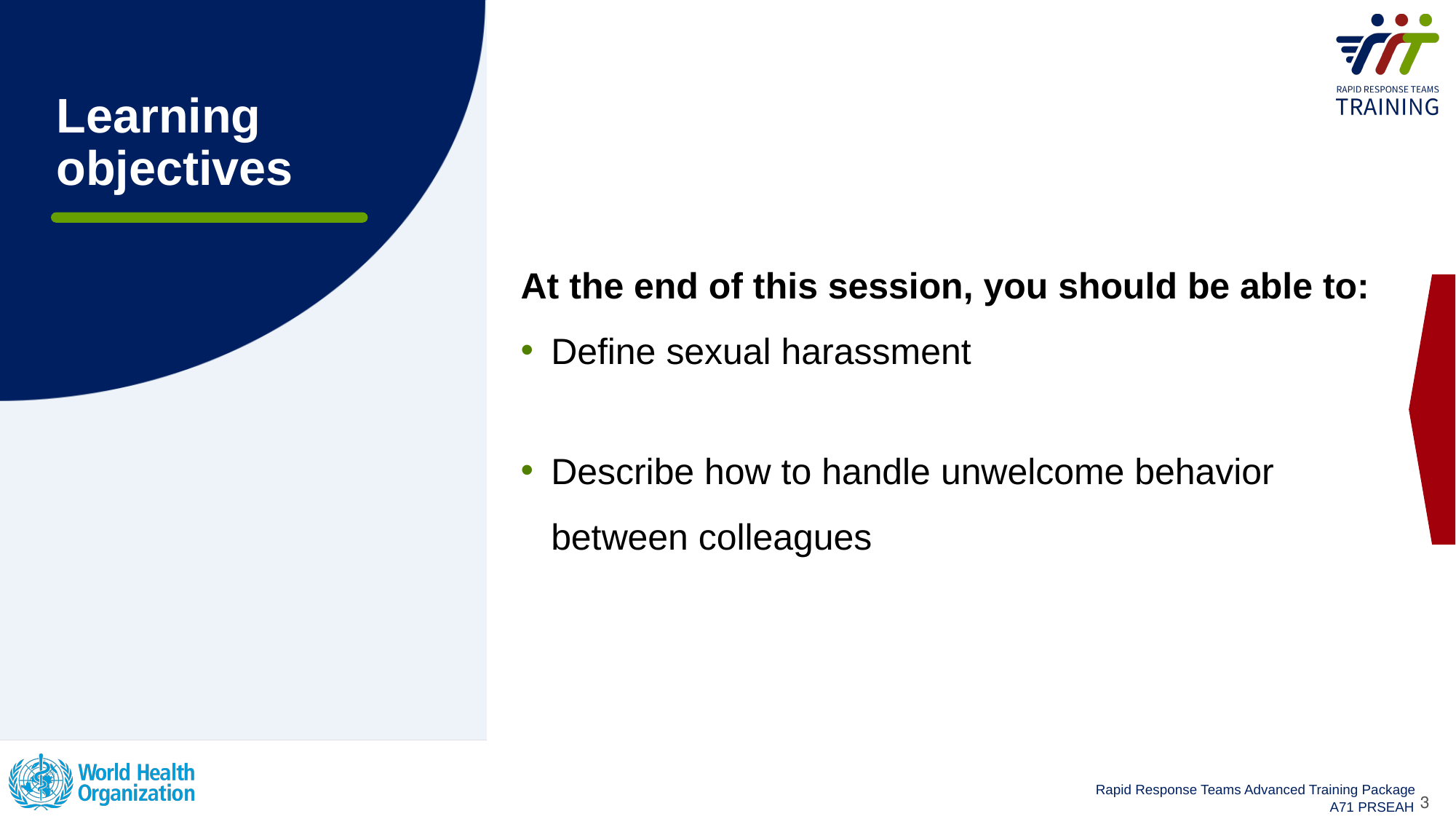

# Learning objectives

At the end of this session, you should be able to:
Define sexual harassment

Describe how to handle unwelcome behavior between colleagues
3